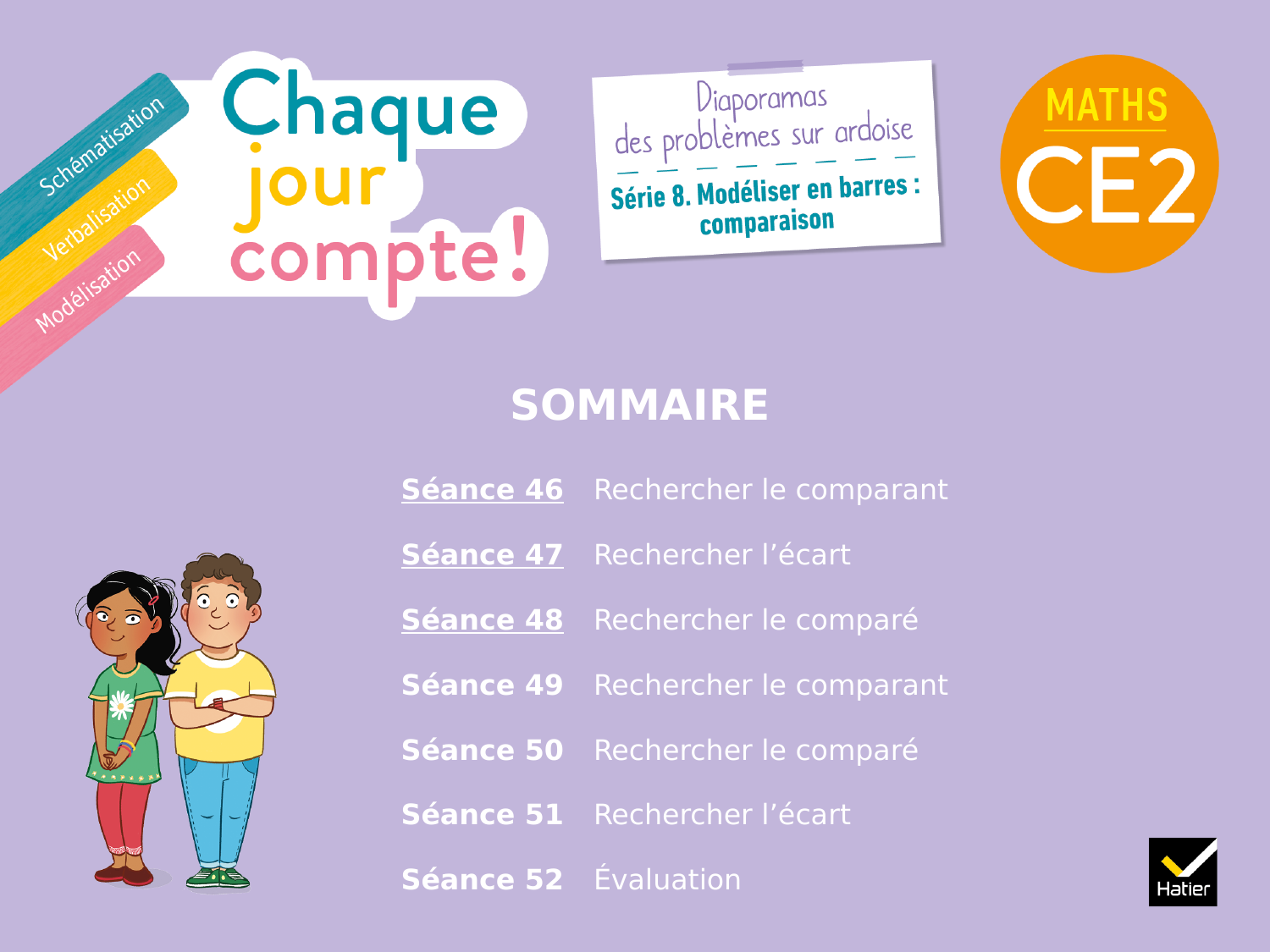

SOMMAIRE
Séance 46   Rechercher le comparant

Séance 47   Rechercher l’écart

Séance 48   Rechercher le comparé

Séance 49   Rechercher le comparant

Séance 50   Rechercher le comparé

Séance 51   Rechercher l’écart

Séance 52   Évaluation